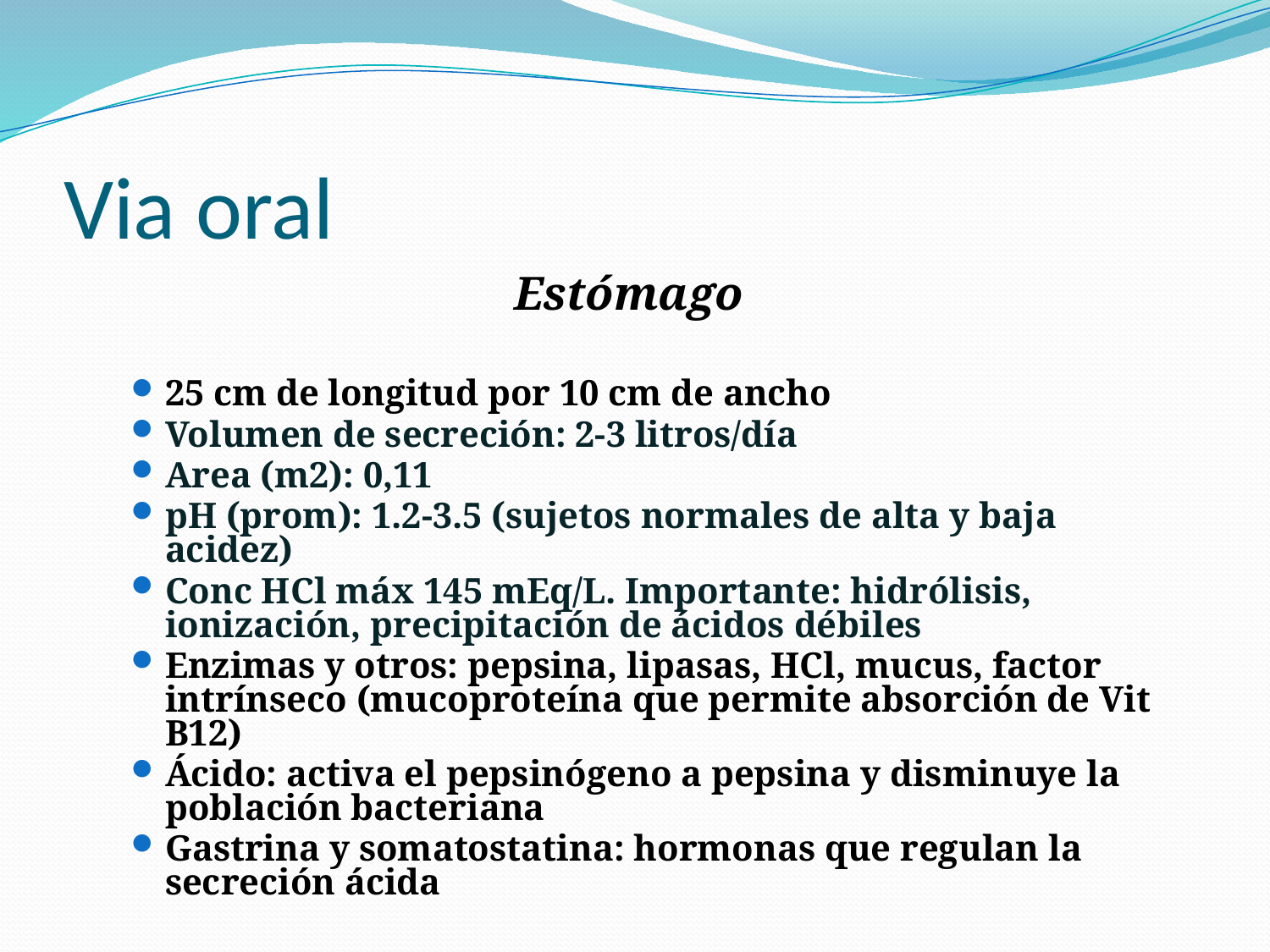

# Via oral
Estómago

25 cm de longitud por 10 cm de ancho
Volumen de secreción: 2-3 litros/día
Area (m2): 0,11
pH (prom): 1.2-3.5 (sujetos normales de alta y baja acidez)
Conc HCl máx 145 mEq/L. Importante: hidrólisis, ionización, precipitación de ácidos débiles
Enzimas y otros: pepsina, lipasas, HCl, mucus, factor intrínseco (mucoproteína que permite absorción de Vit B12)
Ácido: activa el pepsinógeno a pepsina y disminuye la población bacteriana
Gastrina y somatostatina: hormonas que regulan la secreción ácida